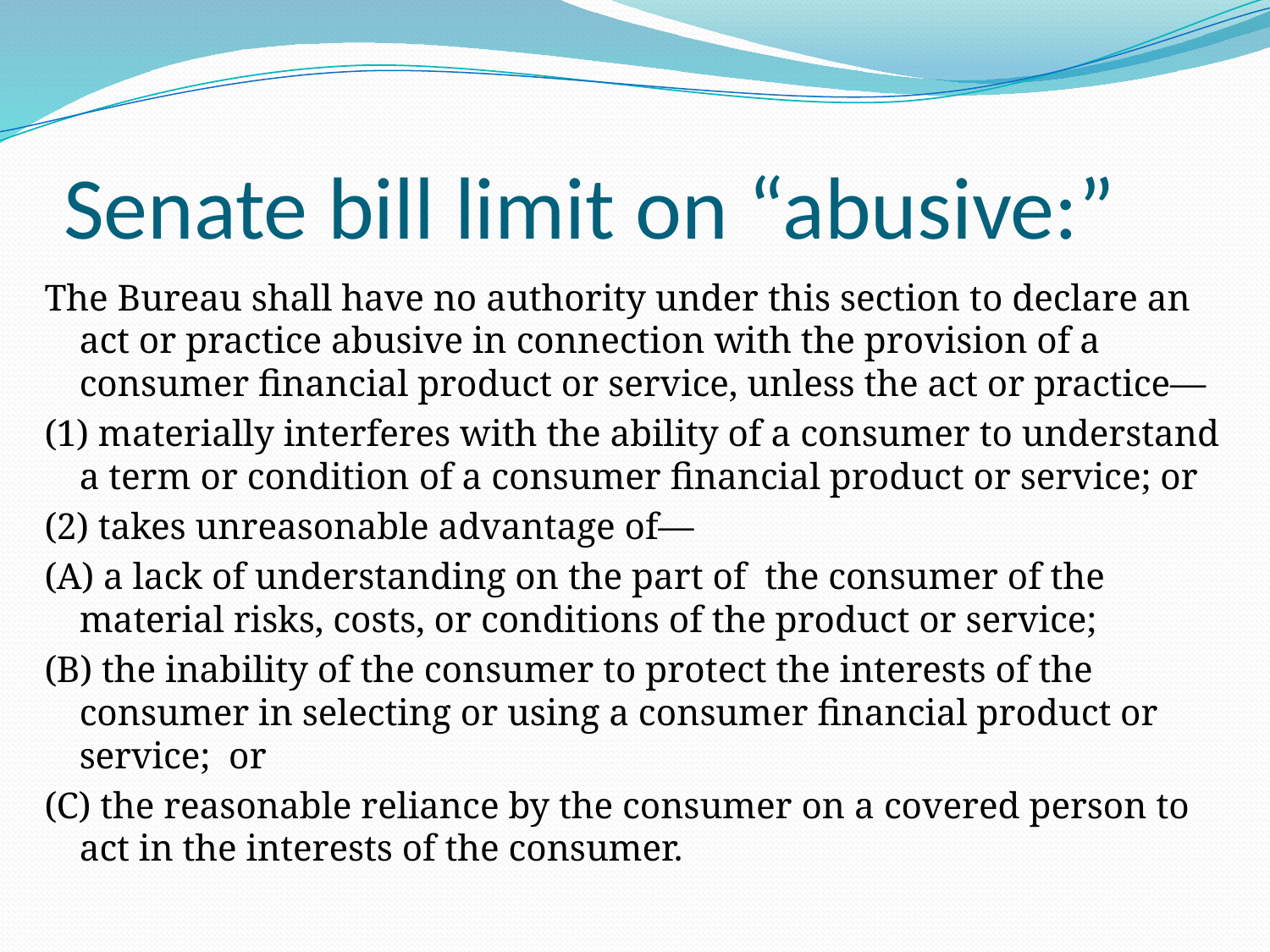

Senate bill limit on “abusive:”
The Bureau shall have no authority under this section to declare an act or practice abusive in connection with the provision of a consumer financial product or service, unless the act or practice—
(1) materially interferes with the ability of a consumer to understand a term or condition of a consumer financial product or service; or
(2) takes unreasonable advantage of—
(A) a lack of understanding on the part of  the consumer of the material risks, costs, or conditions of the product or service;
(B) the inability of the consumer to protect the interests of the consumer in selecting or using a consumer financial product or service;  or
(C) the reasonable reliance by the consumer on a covered person to act in the interests of the consumer.